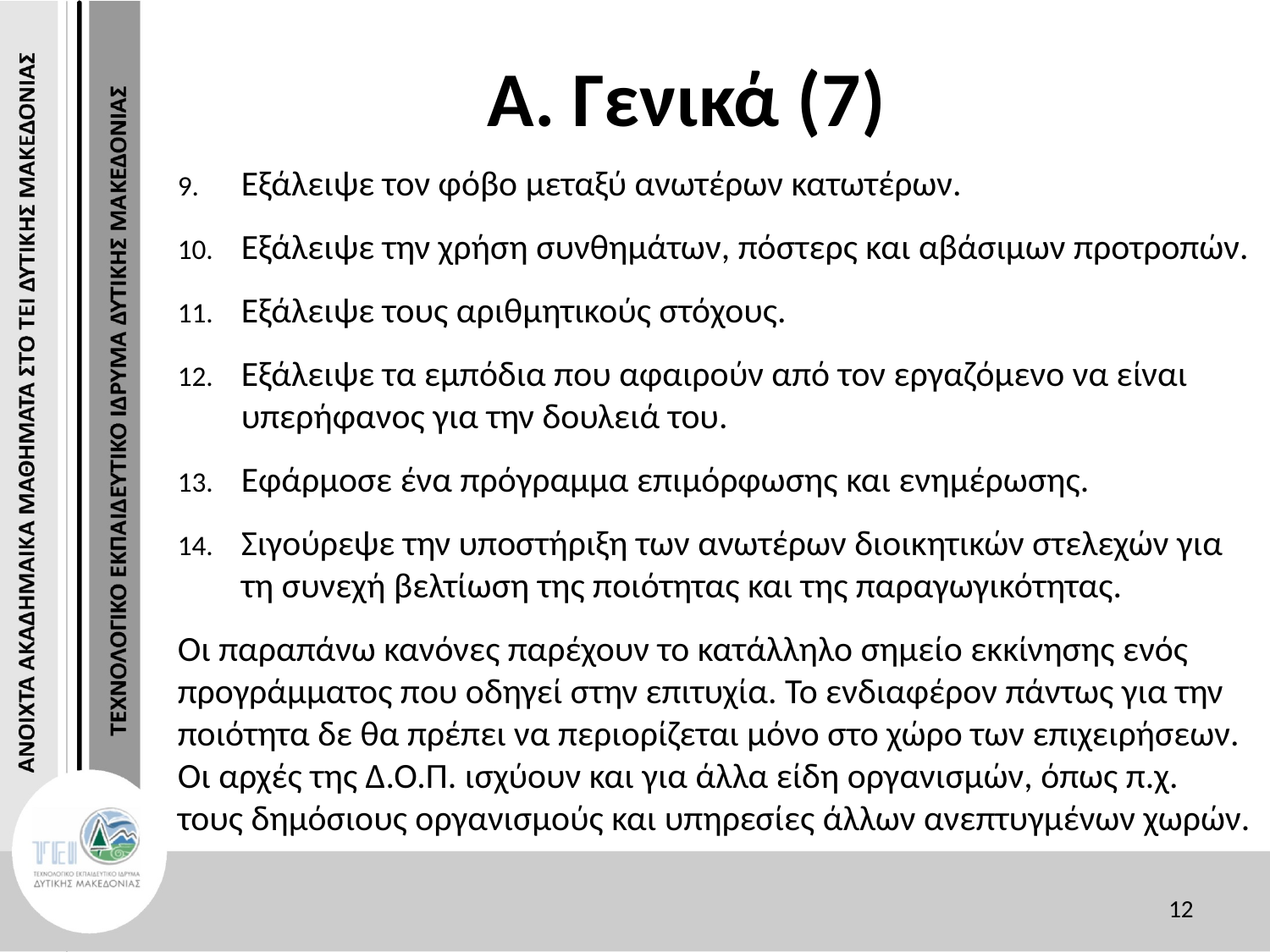

# Α. Γενικά (7)
Εξάλειψε τον φόβο μεταξύ ανωτέρων κατωτέρων.
Εξάλειψε την χρήση συνθημάτων, πόστερς και αβάσιμων προτροπών.
Εξάλειψε τους αριθμητικούς στόχους.
Εξάλειψε τα εμπόδια που αφαιρούν από τον εργαζόμενο να είναι υπερήφανος για την δουλειά του.
Εφάρμοσε ένα πρόγραμμα επιμόρφωσης και ενημέρωσης.
Σιγούρεψε την υποστήριξη των ανωτέρων διοικητικών στελεχών για τη συνεχή βελτίωση της ποιότητας και της παραγωγικότητας.
Οι παραπάνω κανόνες παρέχουν το κατάλληλο σημείο εκκίνησης ενός προγράμματος που οδηγεί στην επιτυχία. Το ενδιαφέρον πάντως για την ποιότητα δε θα πρέπει να περιορίζεται μόνο στο χώρο των επιχειρήσεων. Οι αρχές της Δ.Ο.Π. ισχύουν και για άλλα είδη οργανισμών, όπως π.χ. τους δημόσιους οργανισμούς και υπηρεσίες άλλων ανεπτυγμένων χωρών.

12